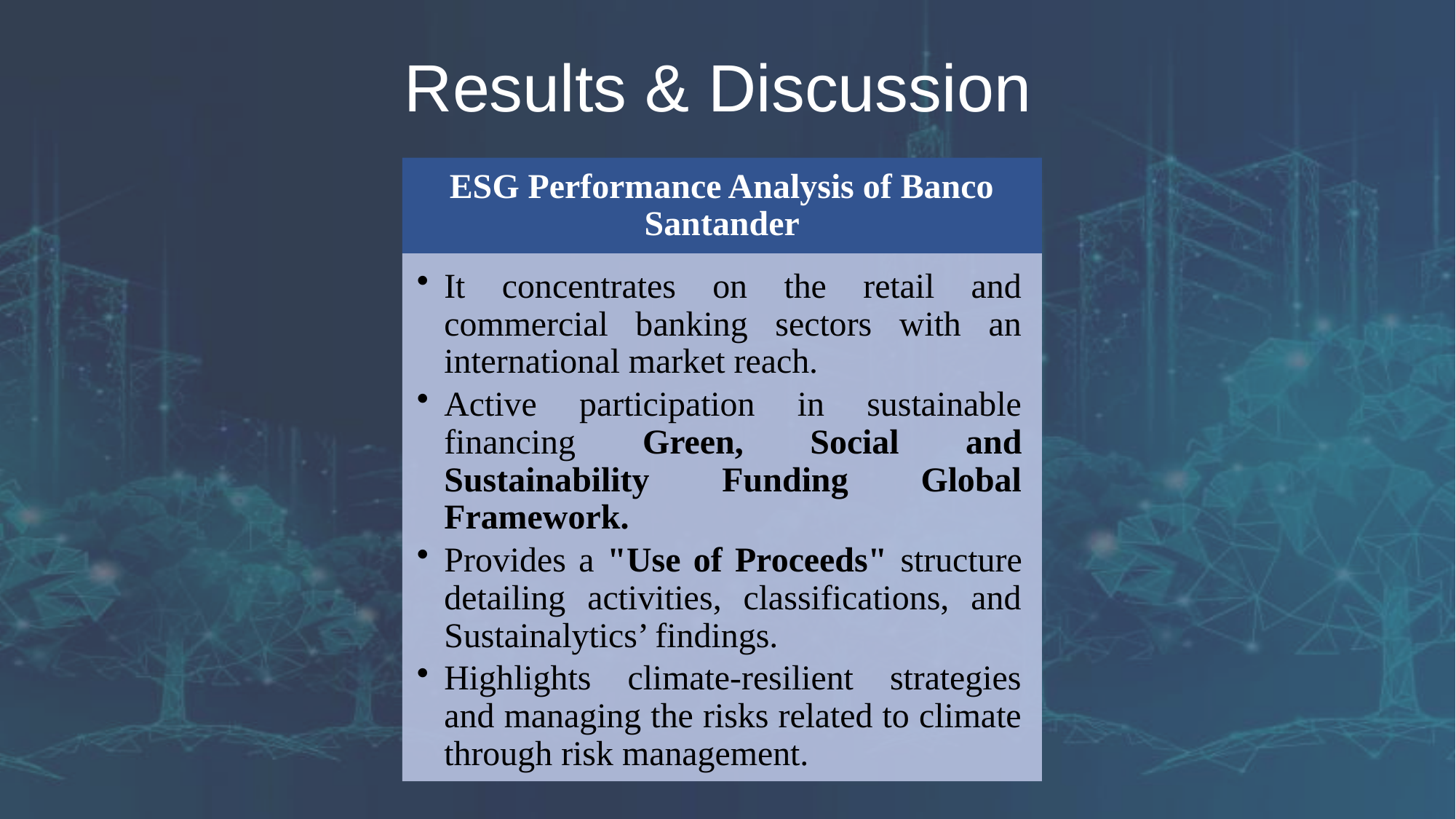

# Results & Discussion
ESG Performance Analysis of Banco Santander
It concentrates on the retail and commercial banking sectors with an international market reach.
Active participation in sustainable financing Green, Social and Sustainability Funding Global Framework.
Provides a "Use of Proceeds" structure detailing activities, classifications, and Sustainalytics’ findings.
Highlights climate-resilient strategies and managing the risks related to climate through risk management.